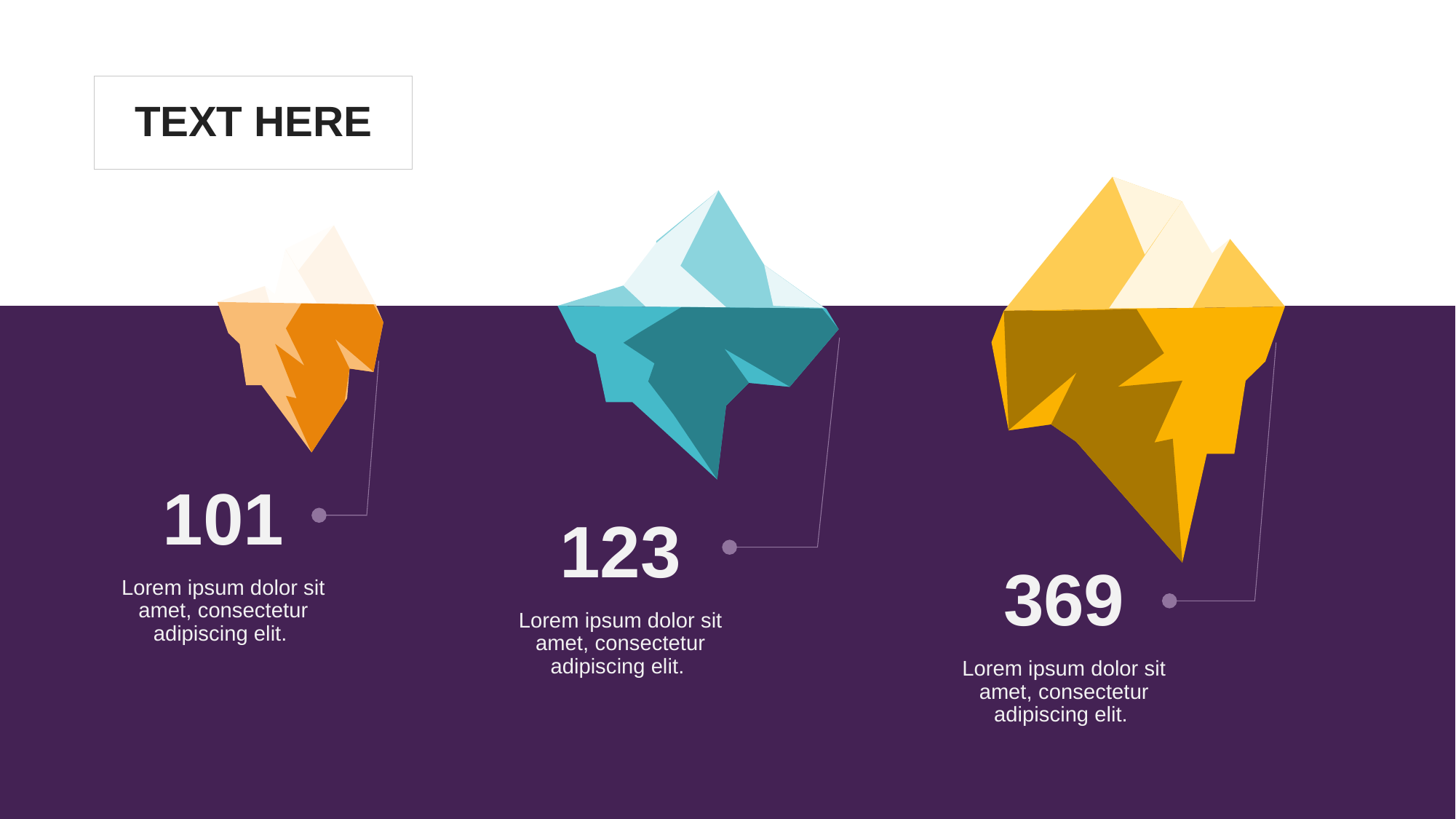

TEXT HERE

101
Lorem ipsum dolor sit amet, consectetur adipiscing elit.
123
Lorem ipsum dolor sit amet, consectetur adipiscing elit.
369
Lorem ipsum dolor sit amet, consectetur adipiscing elit.